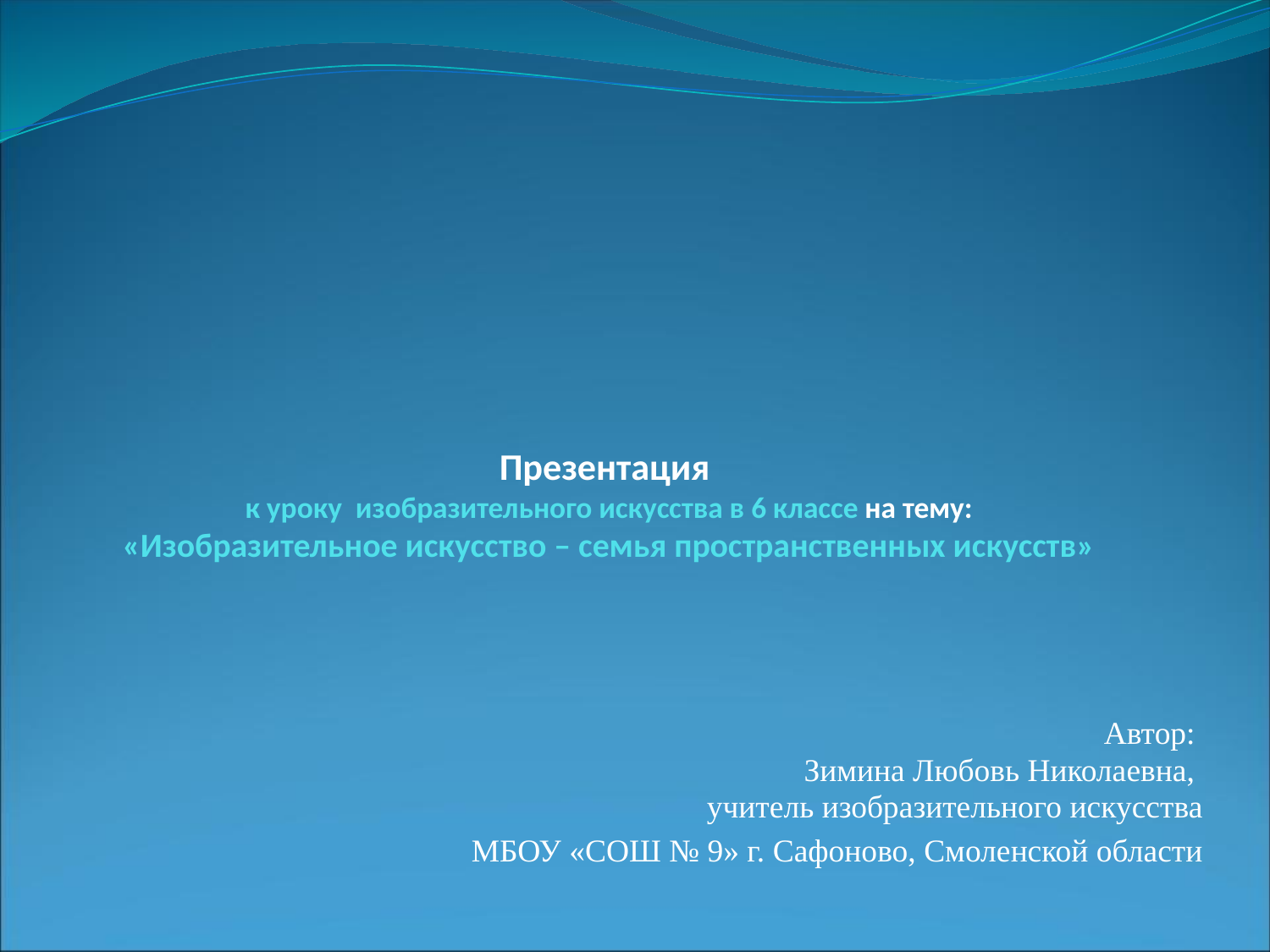

# Презентация к уроку  изобразительного искусства в 6 классе на тему: «Изобразительное искусство – семья пространственных искусств»

Автор:
Зимина Любовь Николаевна,
учитель изобразительного искусства
МБОУ «СОШ № 9» г. Сафоново, Смоленской области